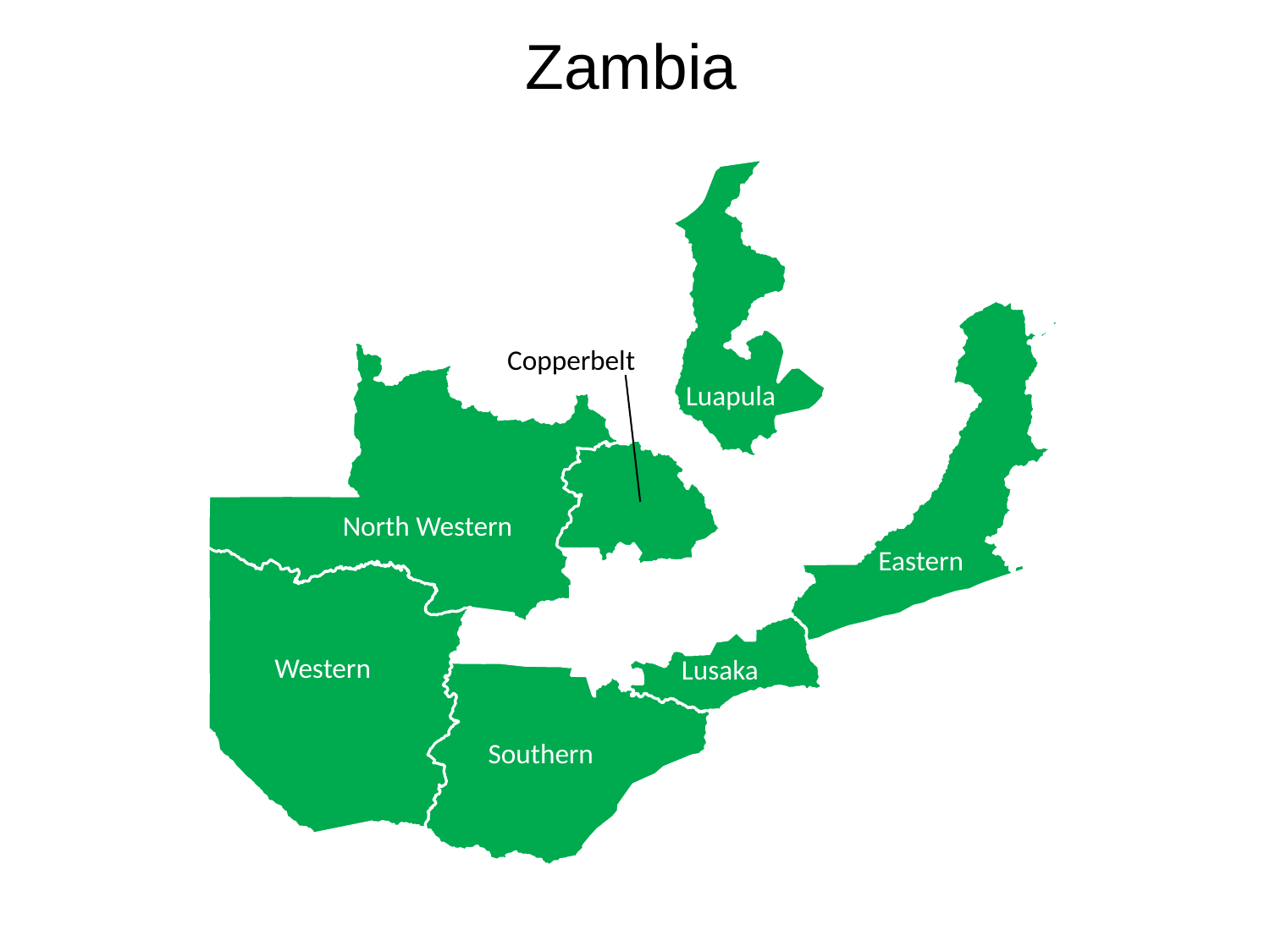

# Zambia

Northern

Copperbelt

Luapula
Muchinga

North Western
Eastern

Central

Western
Lusaka

Southern